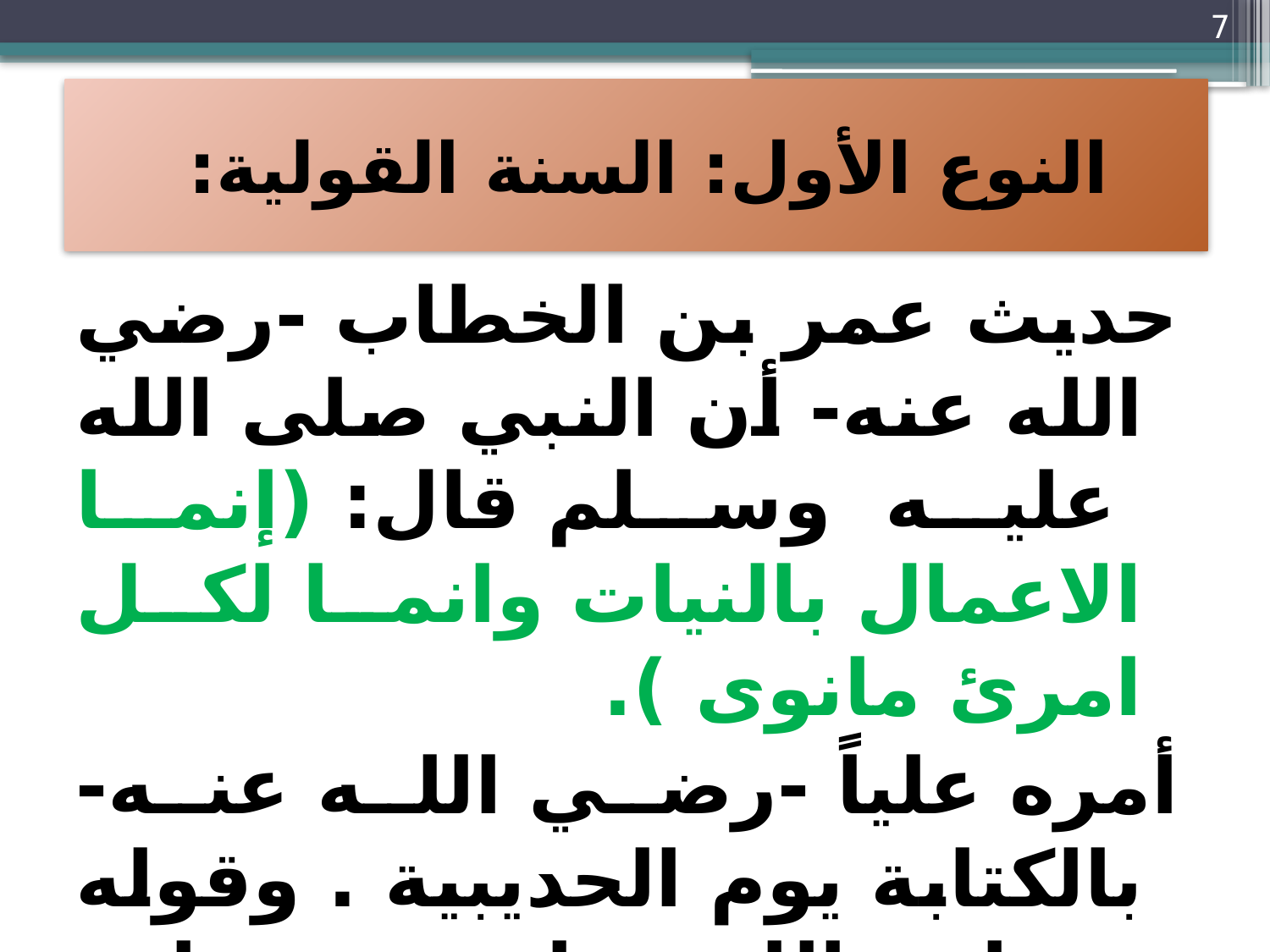

7
وفاء بنت محمد العيسى
# النوع الأول: السنة القولية:
حديث عمر بن الخطاب -رضي الله عنه- أن النبي صلى الله  عليه  وسلم قال: (إنما الاعمال بالنيات وانما لكل امرئ مانوى ).
أمره علياً -رضي الله عنه- بالكتابة يوم الحديبية . وقوله صلى  الله علية وسلم: ( أكتبو لأبي شاة)، وأمره بالكتابة للملوك ونحو  ذلك.